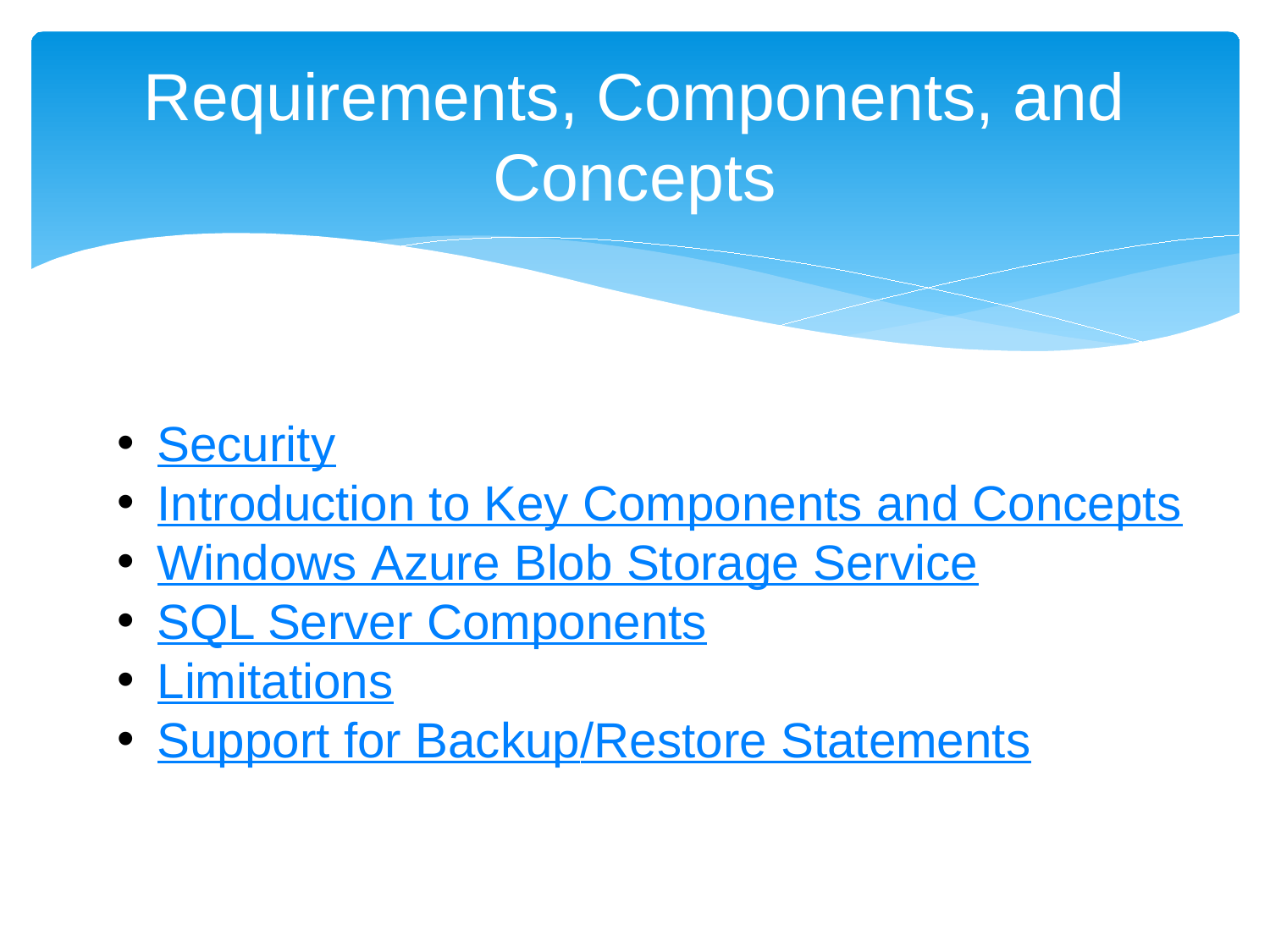

# Requirements, Components, and Concepts
Security
Introduction to Key Components and Concepts
Windows Azure Blob Storage Service
SQL Server Components
Limitations
Support for Backup/Restore Statements